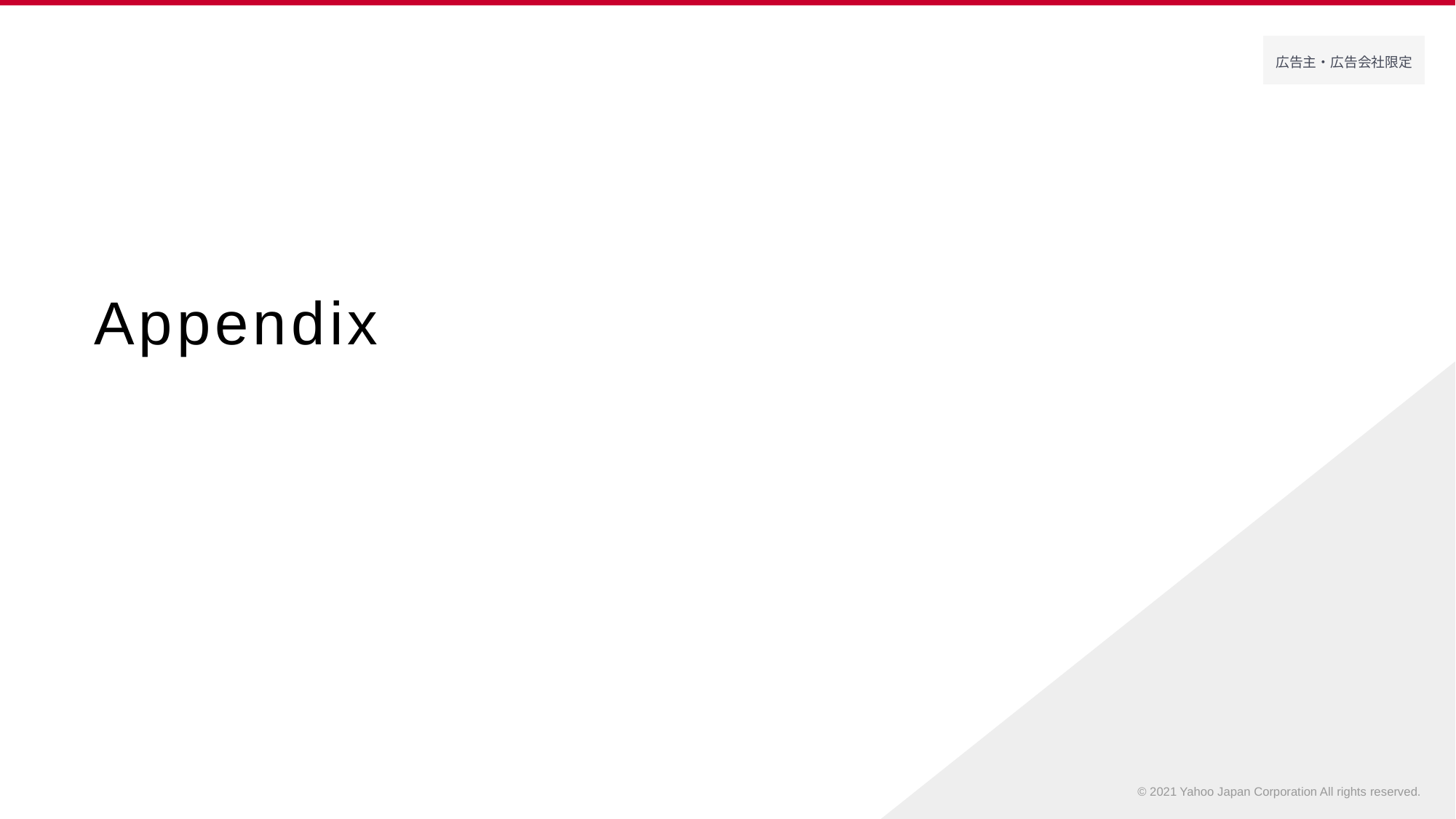

# Appendix
© 2021 Yahoo Japan Corporation All rights reserved.